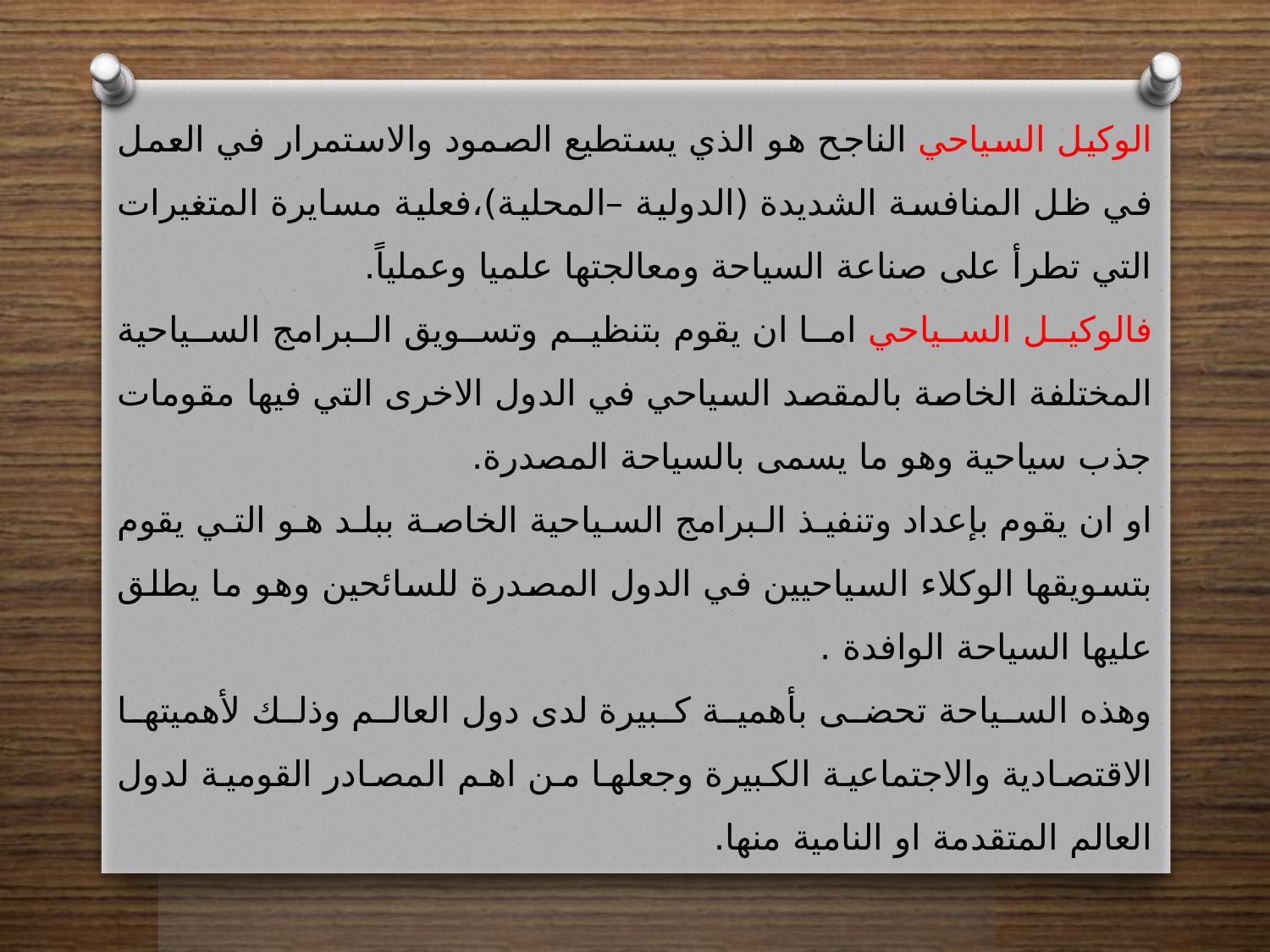

الوكيل السياحي الناجح هو الذي يستطيع الصمود والاستمرار في العمل في ظل المنافسة الشديدة (الدولية –المحلية)،فعلية مسايرة المتغيرات التي تطرأ على صناعة السياحة ومعالجتها علميا وعملياً.
فالوكيل السياحي اما ان يقوم بتنظيم وتسويق البرامج السياحية المختلفة الخاصة بالمقصد السياحي في الدول الاخرى التي فيها مقومات جذب سياحية وهو ما يسمى بالسياحة المصدرة.
او ان يقوم بإعداد وتنفيذ البرامج السياحية الخاصة ببلد هو التي يقوم بتسويقها الوكلاء السياحيين في الدول المصدرة للسائحين وهو ما يطلق عليها السياحة الوافدة .
وهذه السياحة تحضى بأهمية كبيرة لدى دول العالم وذلك لأهميتها الاقتصادية والاجتماعية الكبيرة وجعلها من اهم المصادر القومية لدول العالم المتقدمة او النامية منها.